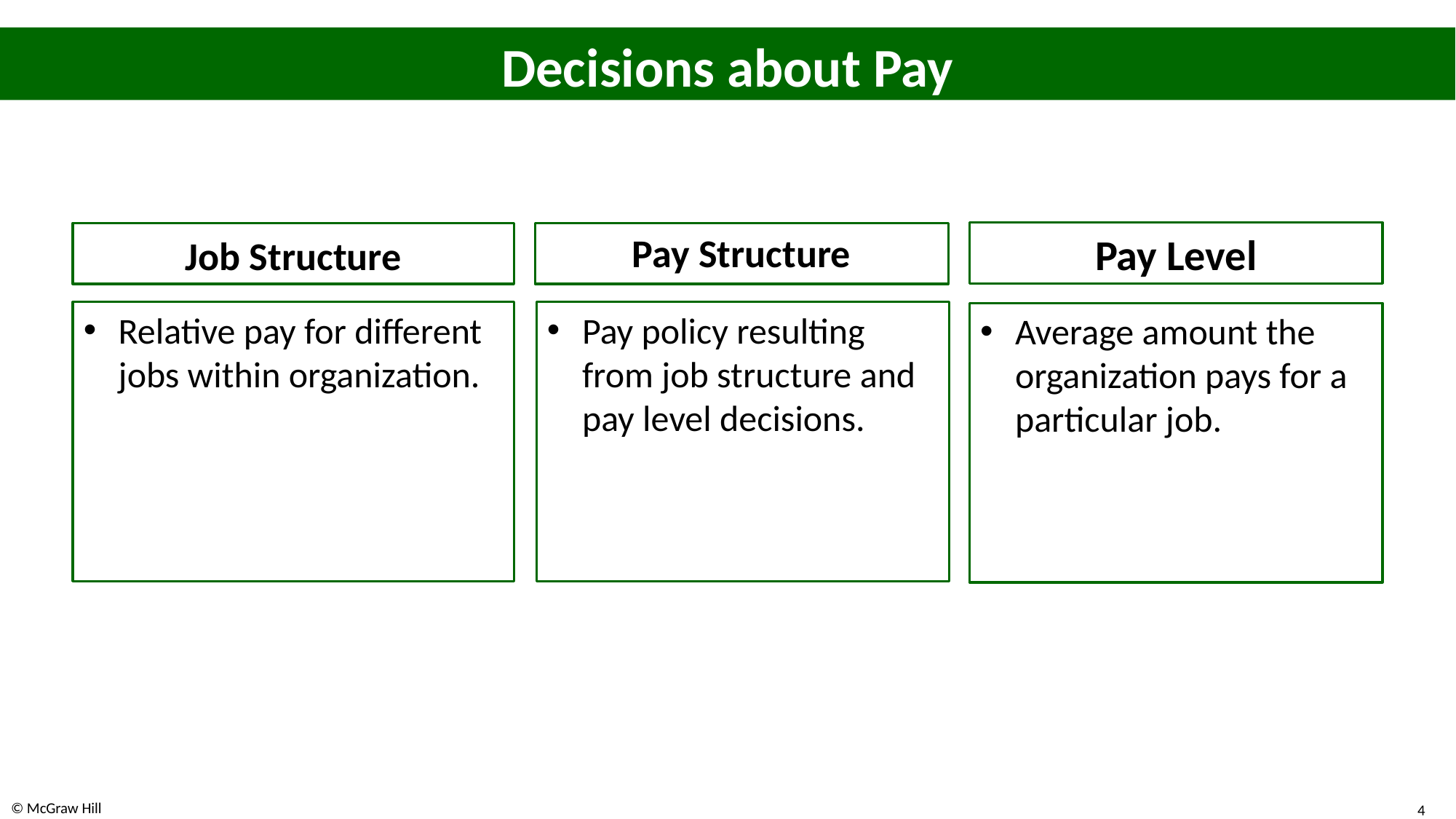

# Decisions about Pay
Pay Level
Job Structure
Pay Structure
Pay policy resulting from job structure and pay level decisions.
Relative pay for different jobs within organization.
Average amount the organization pays for a particular job.